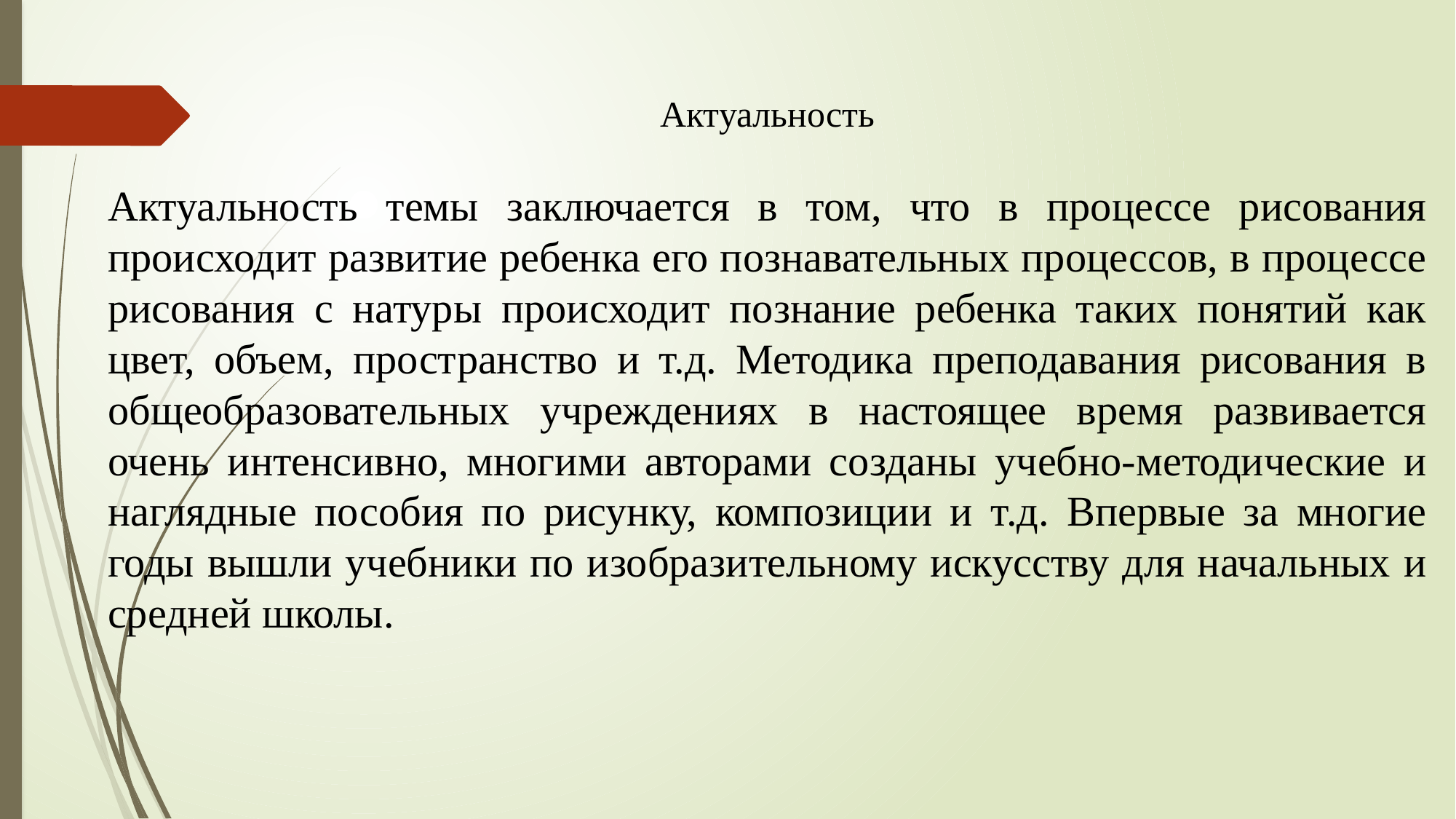

Актуальность

Актуальность темы заключается в том, что в процессе рисования происходит развитие ребенка его познавательных процессов, в процессе рисования с натуры происходит познание ребенка таких понятий как цвет, объем, пространство и т.д. Методика преподавания рисования в общеобразовательных учреждениях в настоящее время развивается очень интенсивно, многими авторами созданы учебно-методические и наглядные пособия по рисунку, композиции и т.д. Впервые за многие годы вышли учебники по изобразительному искусству для начальных и средней школы.